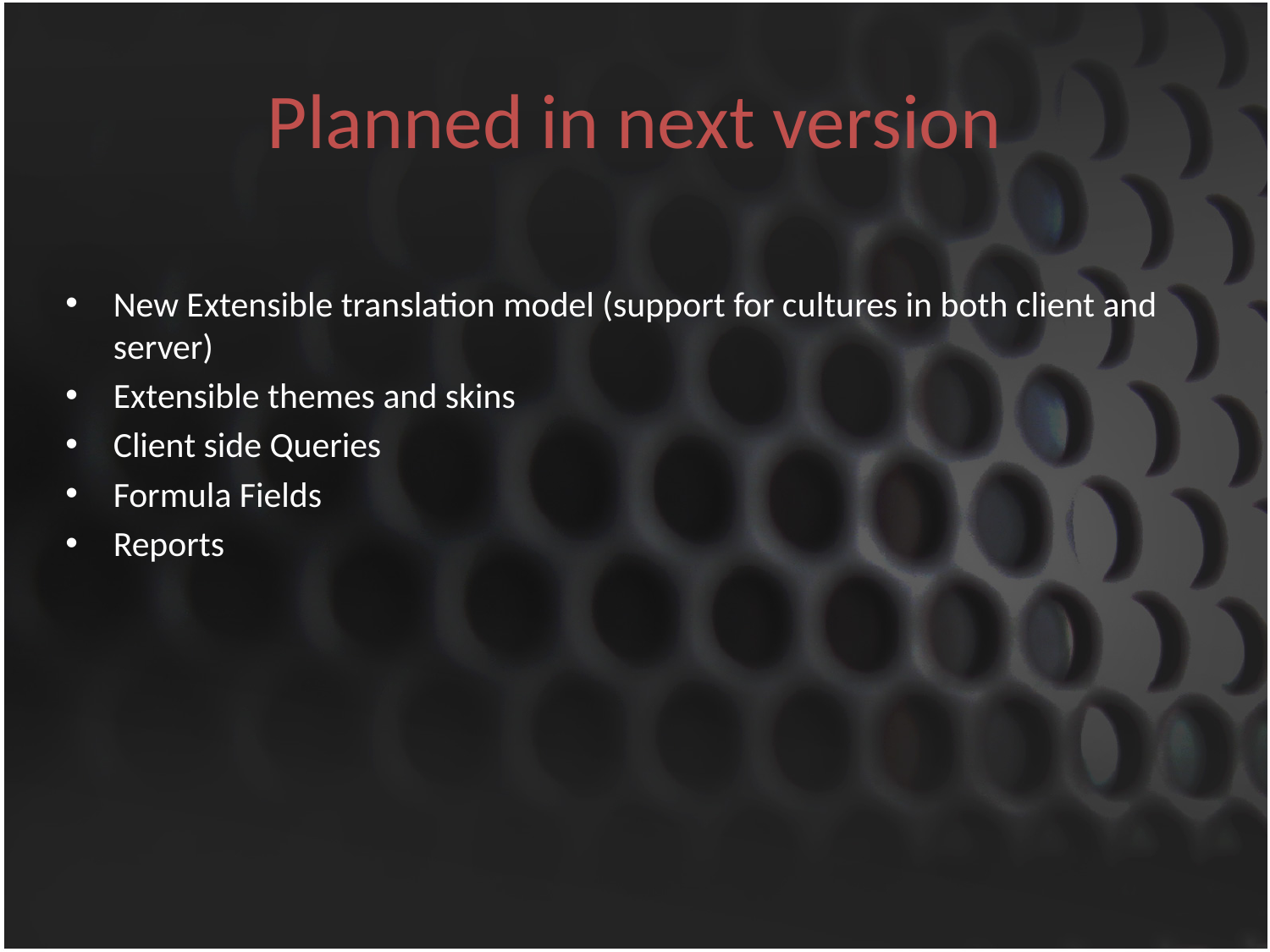

# Planned in next version
New Extensible translation model (support for cultures in both client and server)
Extensible themes and skins
Client side Queries
Formula Fields
Reports